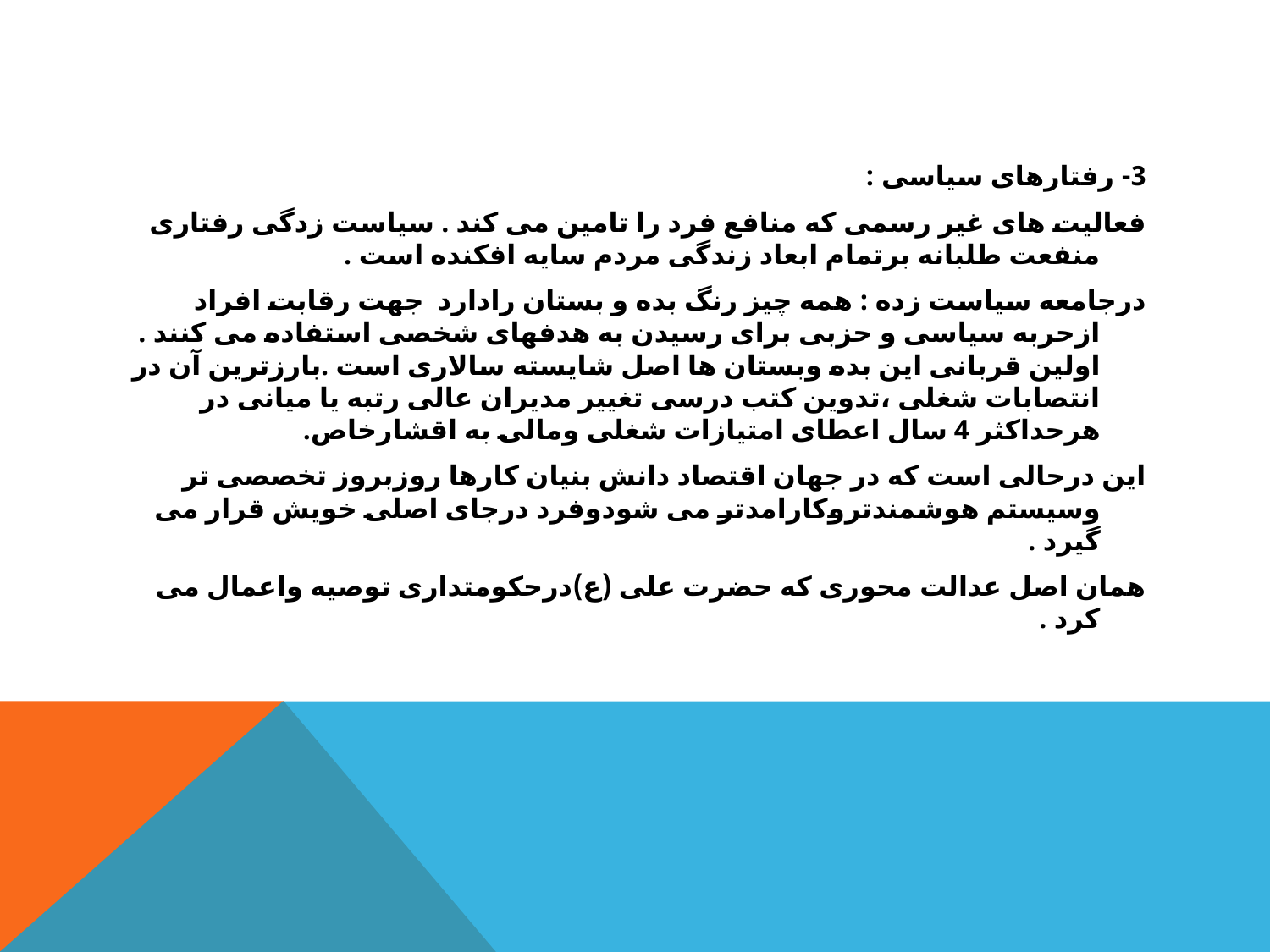

3- رفتارهای سیاسی :
فعالیت های غیر رسمی که منافع فرد را تامین می کند . سیاست زدگی رفتاری منفعت طلبانه برتمام ابعاد زندگی مردم سایه افکنده است .
درجامعه سیاست زده : همه چیز رنگ بده و بستان رادارد  جهت رقابت افراد ازحربه سیاسی و حزبی برای رسیدن به هدفهای شخصی استفاده می کنند . اولین قربانی این بده وبستان ها اصل شایسته سالاری است .بارزترین آن در انتصابات شغلی ،تدوین کتب درسی تغییر مدیران عالی رتبه یا میانی در هرحداکثر 4 سال اعطای امتیازات شغلی ومالی به اقشارخاص.
این درحالی است که در جهان اقتصاد دانش بنیان کارها روزبروز تخصصی تر وسیستم هوشمندتروکارامدتر می شودوفرد درجای اصلی خویش قرار می گیرد .
همان اصل عدالت محوری که حضرت علی (ع)درحکومتداری توصیه واعمال می کرد .